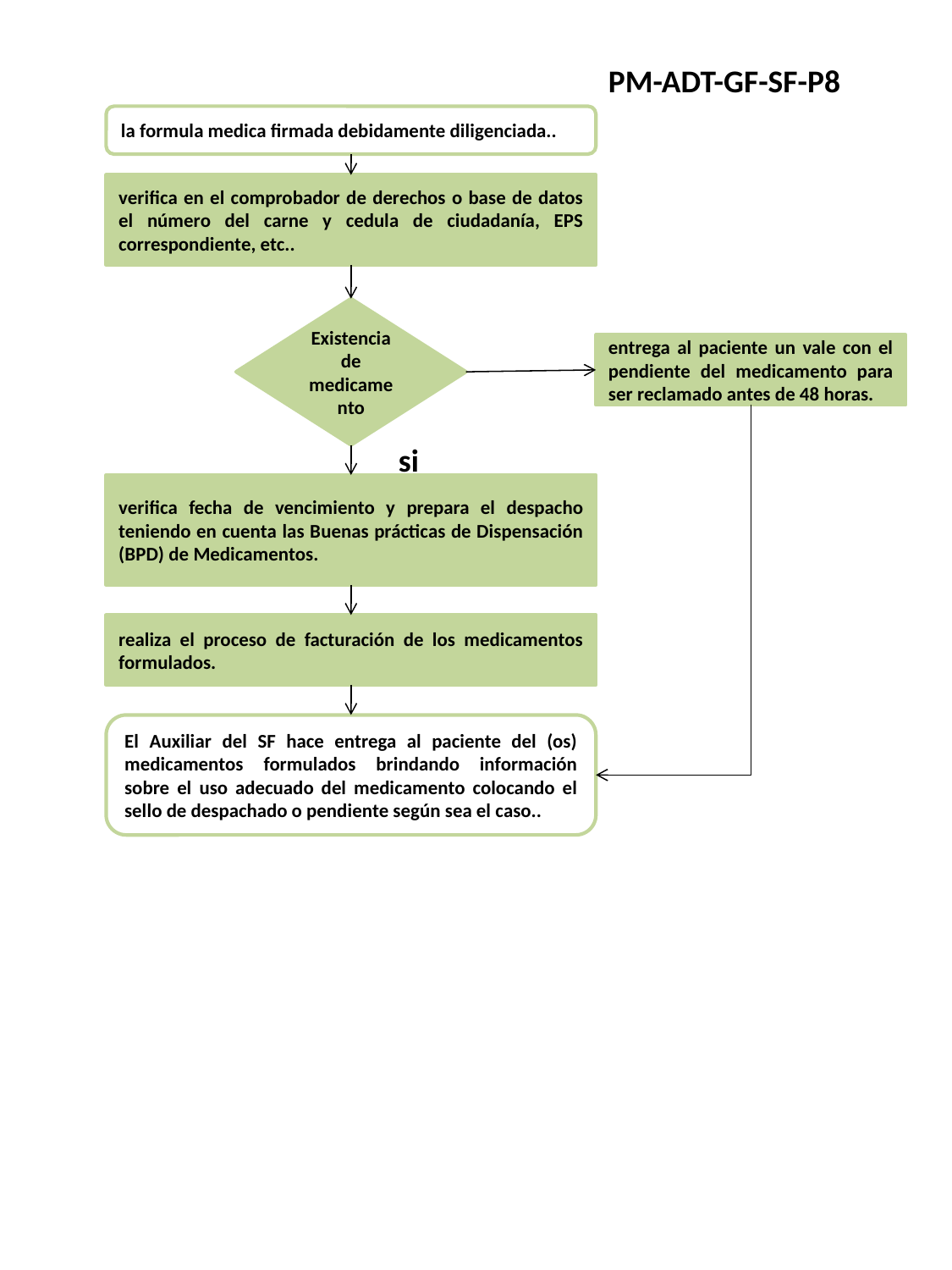

PM-ADT-GF-SF-P8
la formula medica firmada debidamente diligenciada..
verifica en el comprobador de derechos o base de datos el número del carne y cedula de ciudadanía, EPS correspondiente, etc..
Existencia de medicamento
entrega al paciente un vale con el pendiente del medicamento para ser reclamado antes de 48 horas.
si
verifica fecha de vencimiento y prepara el despacho teniendo en cuenta las Buenas prácticas de Dispensación (BPD) de Medicamentos.
realiza el proceso de facturación de los medicamentos formulados.
El Auxiliar del SF hace entrega al paciente del (os) medicamentos formulados brindando información sobre el uso adecuado del medicamento colocando el sello de despachado o pendiente según sea el caso..